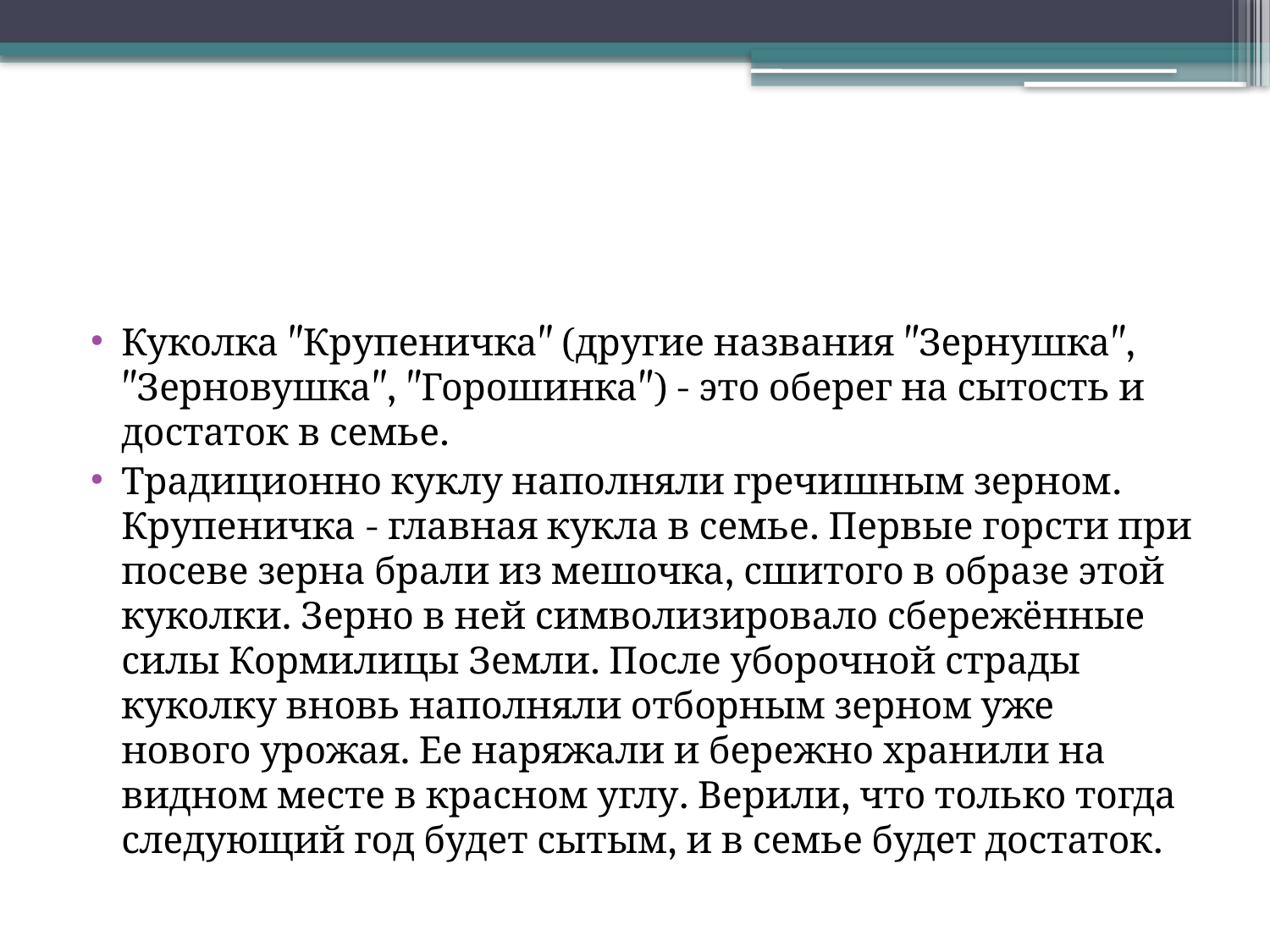

#
Куколка "Крупеничка" (другие названия "Зернушка", "Зерновушка", "Горошинка") - это оберег на сытость и достаток в семье.
Традиционно куклу наполняли гречишным зерном. Крупеничка - главная кукла в семье. Первые горсти при посеве зерна брали из мешочка, сшитого в образе этой куколки. Зерно в ней символизировало сбережённые силы Кормилицы Земли. После уборочной страды куколку вновь наполняли отборным зерном уже нового урожая. Ее наряжали и бережно хранили на видном месте в красном углу. Верили, что только тогда следующий год будет сытым, и в семье будет достаток.